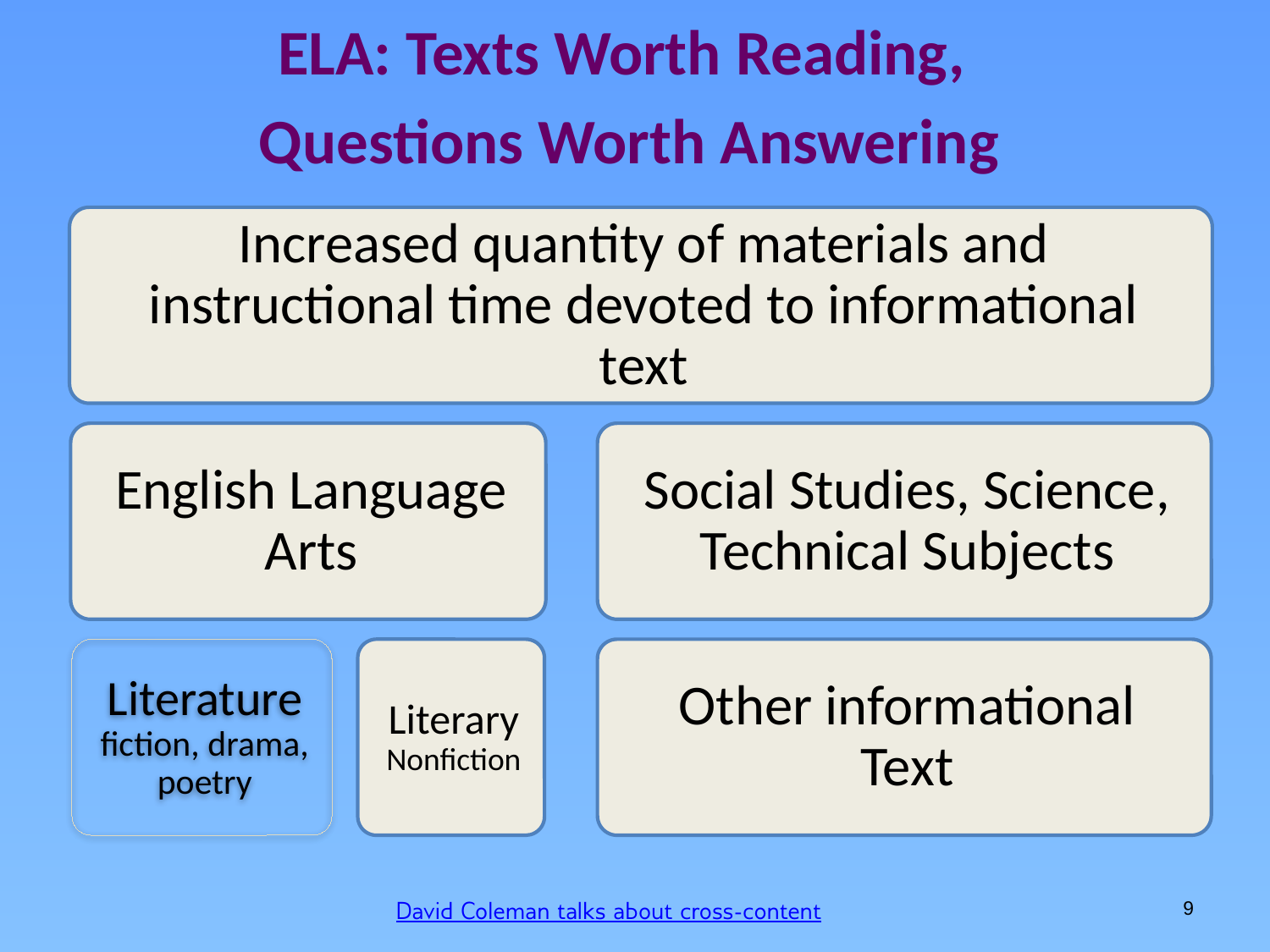

ELA: Texts Worth Reading,
Questions Worth Answering
Increased quantity of materials and instructional time devoted to informational text
English Language Arts
Literature
fiction, drama, poetry
Literary Nonfiction
Social Studies, Science, Technical Subjects
Other informational Text
9
David Coleman talks about cross-content